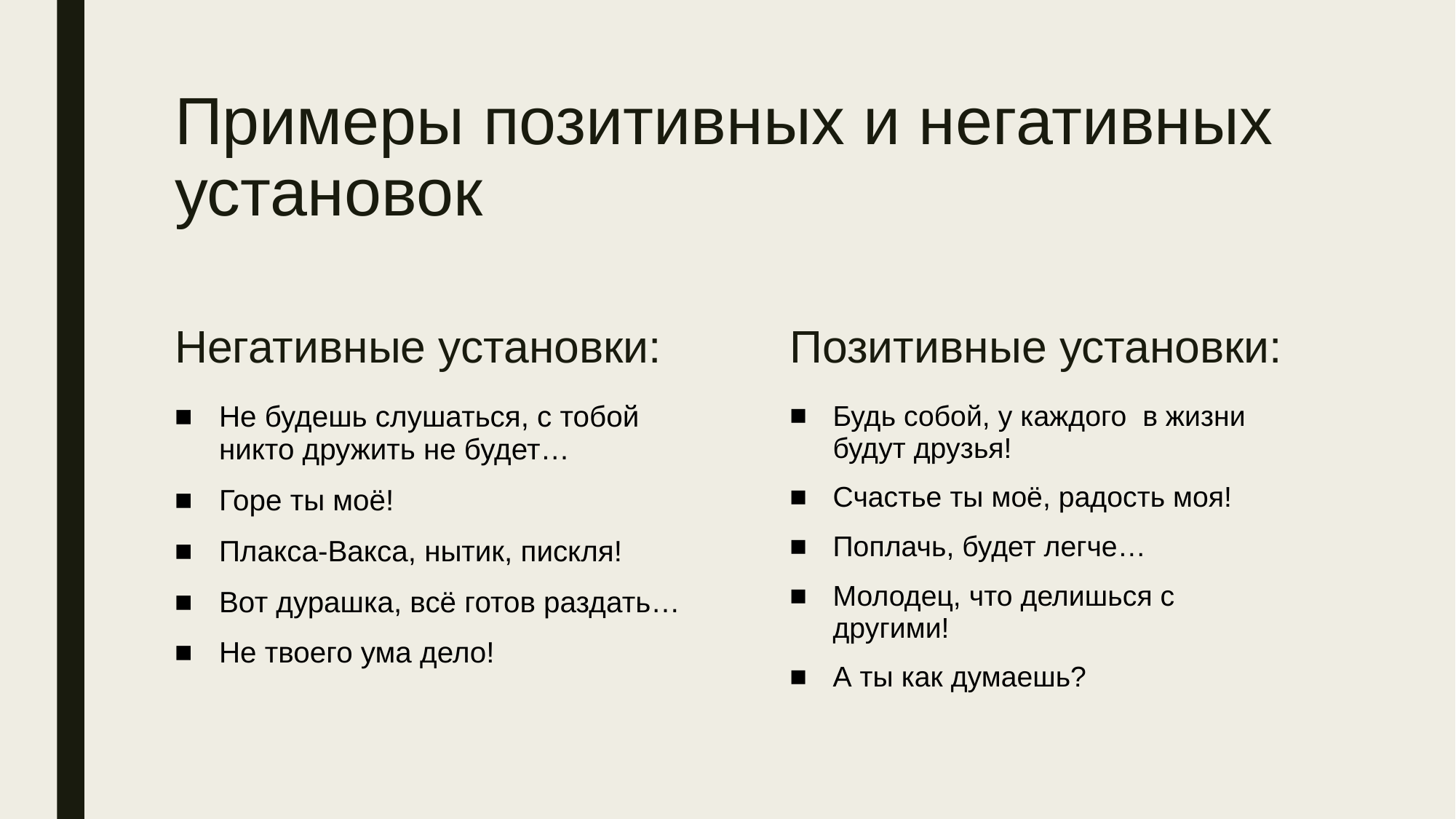

# Примеры позитивных и негативных установок
Негативные установки:
Позитивные установки:
Не будешь слушаться, с тобой никто дружить не будет…
Горе ты моё!
Плакса-Вакса, нытик, пискля!
Вот дурашка, всё готов раздать…
Не твоего ума дело!
Будь собой, у каждого  в жизни будут друзья!
Счастье ты моё, радость моя!
Поплачь, будет легче…
Молодец, что делишься с другими!
А ты как думаешь?